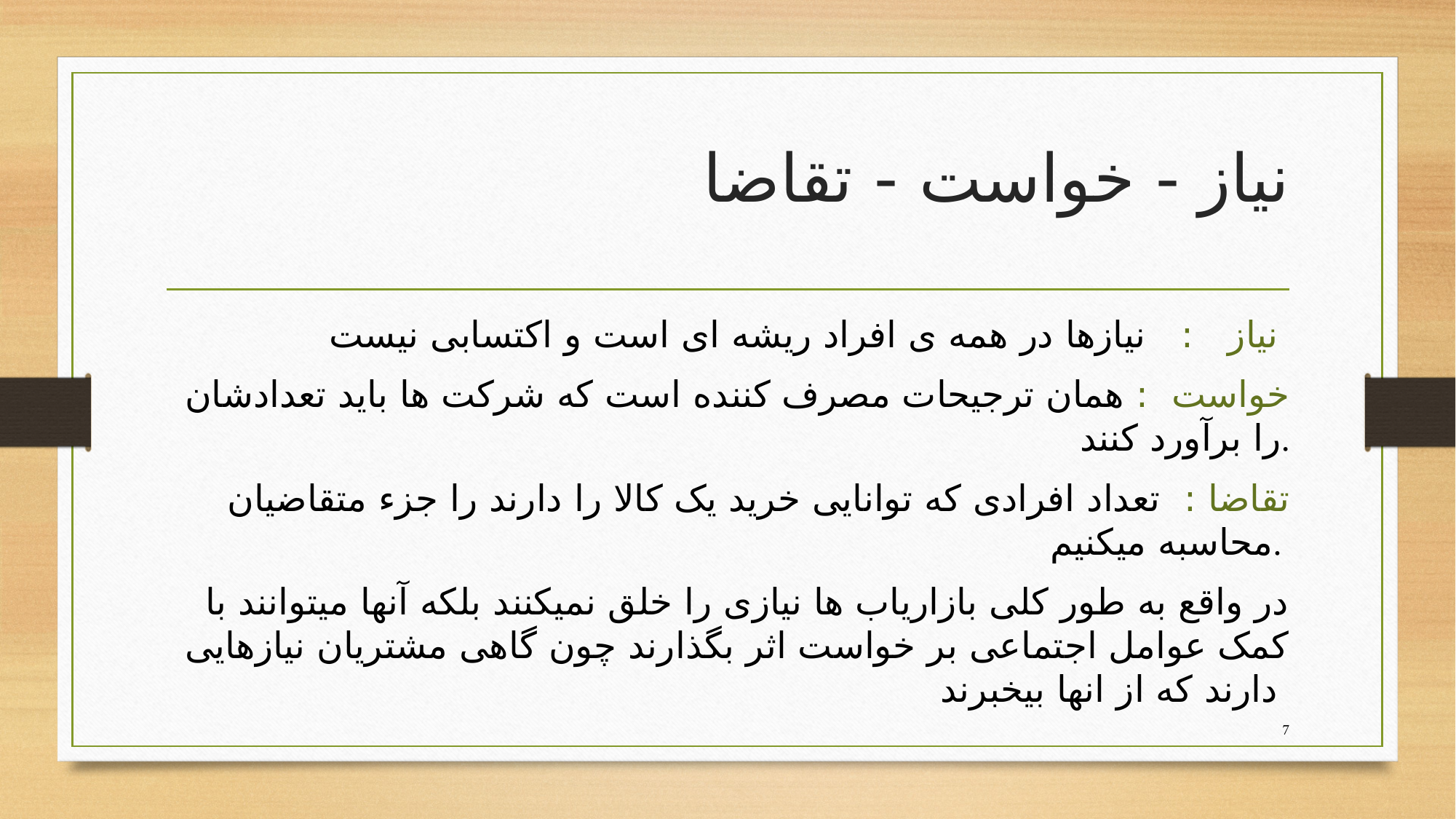

# نیاز - خواست - تقاضا
نیاز   :   نیازها در همه ی افراد ریشه ای است و اکتسابی نیست
خواست  : همان ترجیحات مصرف کننده است که شرکت ها باید تعدادشان را برآورد کنند.
تقاضا :  تعداد افرادی که توانایی خرید یک کالا را دارند را جزء متقاضیان محاسبه میکنیم.
در واقع به طور کلی بازاریاب ها نیازی را خلق نمیکنند بلکه آنها میتوانند با کمک عوامل اجتماعی بر خواست اثر بگذارند چون گاهی مشتریان نیازهایی دارند که از انها بیخبرند
7